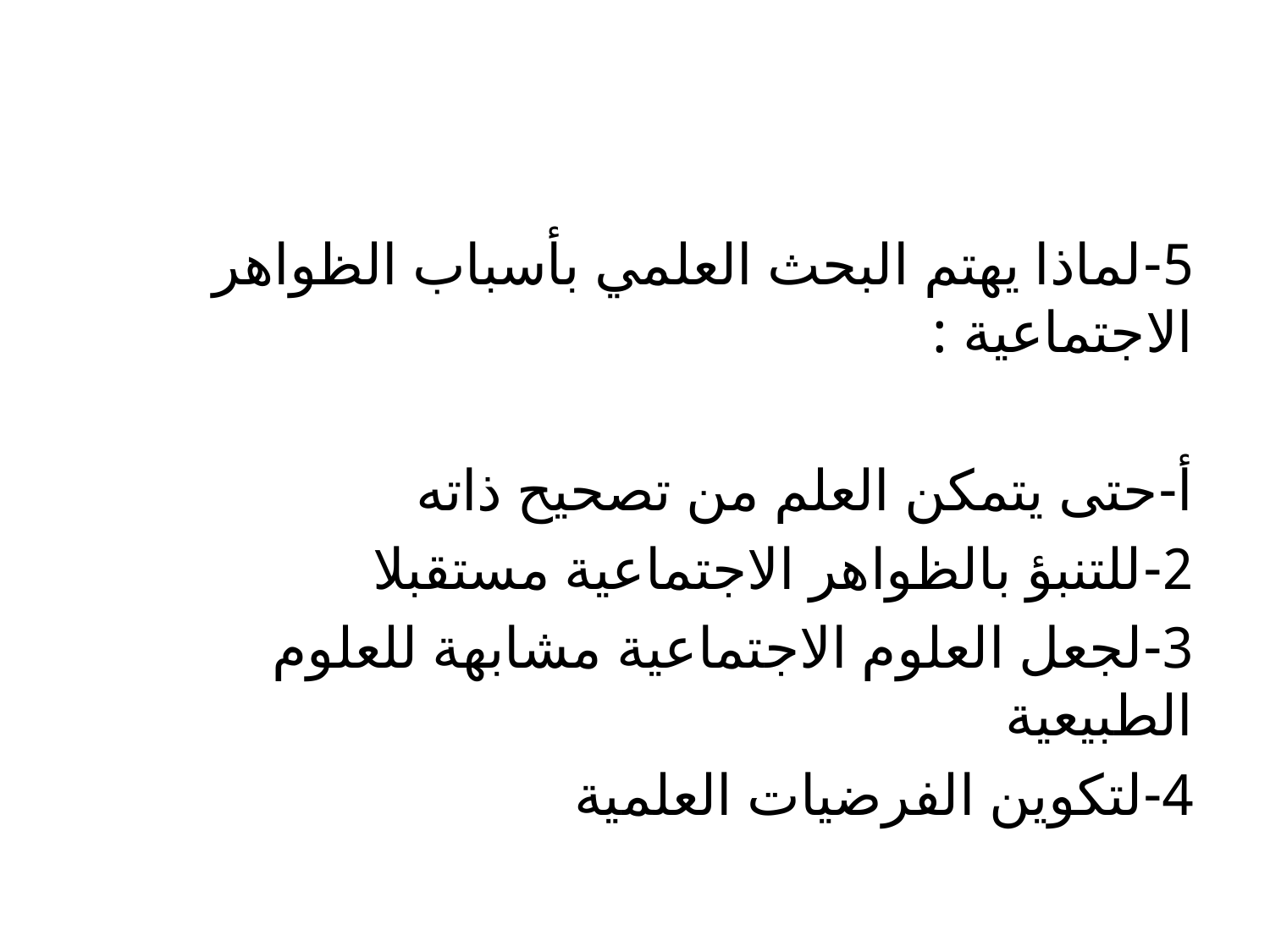

5-لماذا يهتم البحث العلمي بأسباب الظواهر الاجتماعية :

أ-حتى يتمكن العلم من تصحيح ذاته
2-للتنبؤ بالظواهر الاجتماعية مستقبلا
3-لجعل العلوم الاجتماعية مشابهة للعلوم الطبيعية
4-لتكوين الفرضيات العلمية